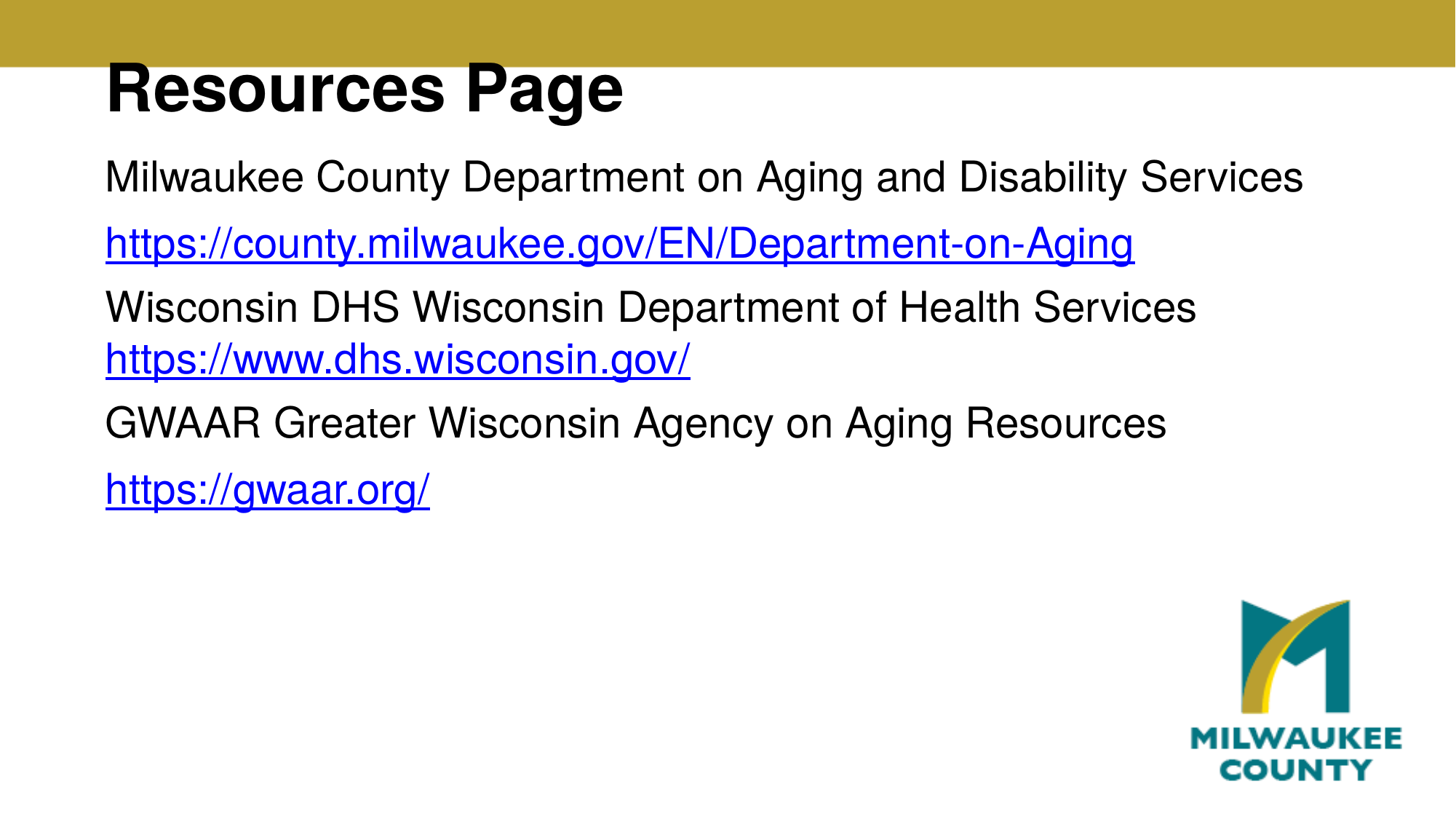

# Resources Page
Milwaukee County Department on Aging and Disability Services
https://county.milwaukee.gov/EN/Department-on-Aging
Wisconsin DHS Wisconsin Department of Health Services https://www.dhs.wisconsin.gov/
GWAAR Greater Wisconsin Agency on Aging Resources
https://gwaar.org/